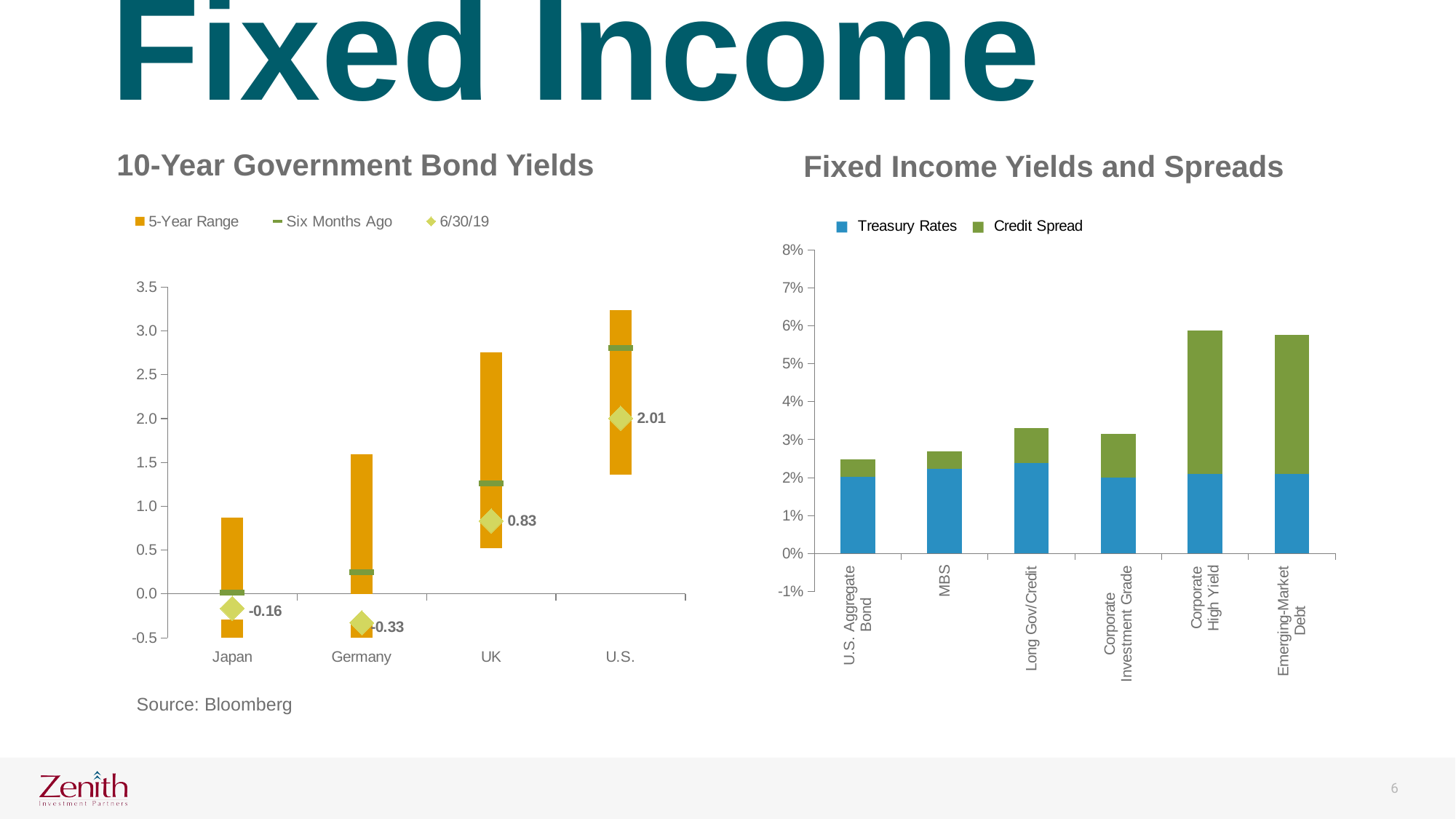

Fixed Income

10-Year Government Bond Yields

Fixed Income Yields and Spreads

### Chart

| Category | min | 5-Year Range | Minimum if negative | Six Months Ago | 6/30/19 |
|---|---|---|---|---|---|
| Japan | -0.295 | 0.8719999999999999 | -0.295 | 0.017 | -0.164 |
| Germany | -0.332 | 1.596 | -0.332 | 0.247 | -0.329 |
| UK | 0.518 | 2.239 | 0.0 | 1.263 | 0.833 |
| U.S. | 1.3578999999999999 | 1.8794 | 0.0 | 2.8079 | 2.0051 |

### Chart

| Category | Treasury/Rates | Credit Spread | Spread Percentile |
|---|---|---|---|
| U.S. Aggregate
Bond | 0.020300000000000002 | 0.0046 | 0.3625954198473282 |
| MBS | 0.022400000000000003 | 0.0046 | 0.4820846905537459 |
| Long Gov/Credit | 0.0239 | 0.0092 | 0.5718954248366013 |
| Corporate
Investment Grade | 0.020100000000000003 | 0.0115 | 0.4495114006514658 |
| Corporate
High Yield | 0.021 | 0.0377 | 0.369281045751634 |
| Emerging-Market
Debt | 0.020997000000000002 | 0.036583 | 0.4136807817589576 |
Source: Bloomberg